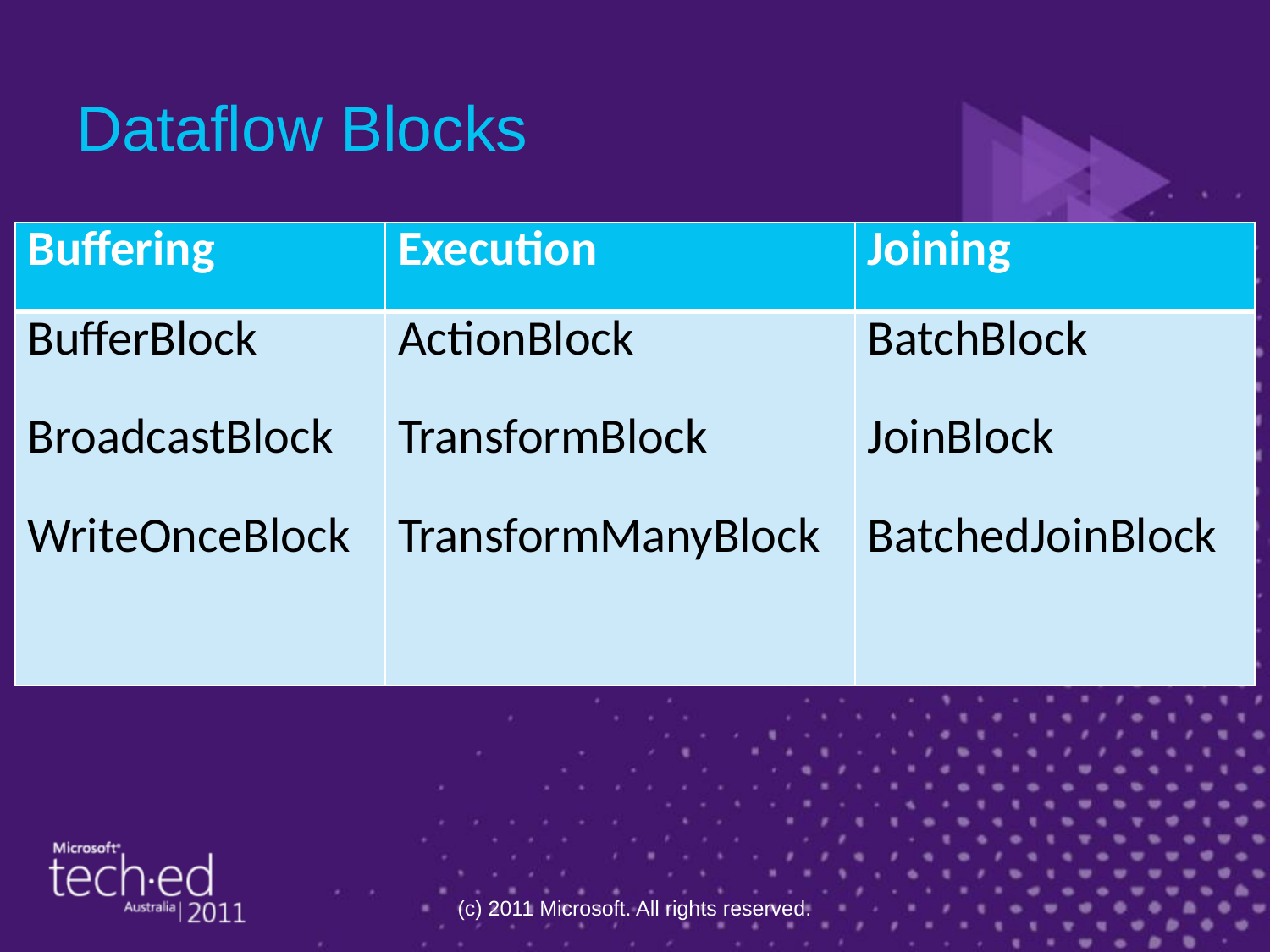

# Dataflow Blocks
| Buffering | Execution | Joining |
| --- | --- | --- |
| BufferBlock BroadcastBlock WriteOnceBlock | ActionBlock TransformBlock TransformManyBlock | BatchBlock JoinBlock BatchedJoinBlock |
(c) 2011 Microsoft. All rights reserved.